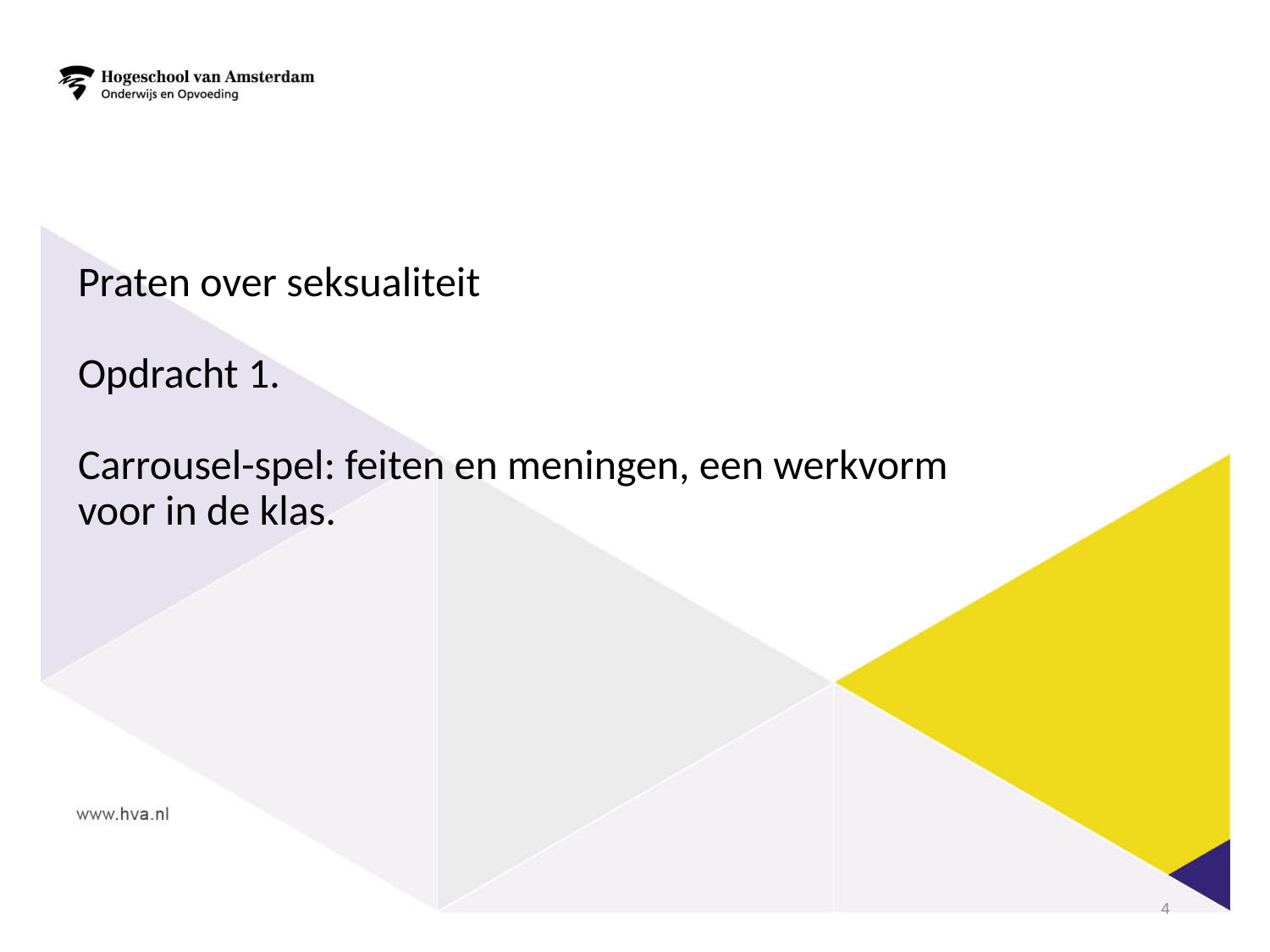

# Praten over seksualiteit Opdracht 1. Carrousel-spel: feiten en meningen, een werkvorm voor in de klas.
4